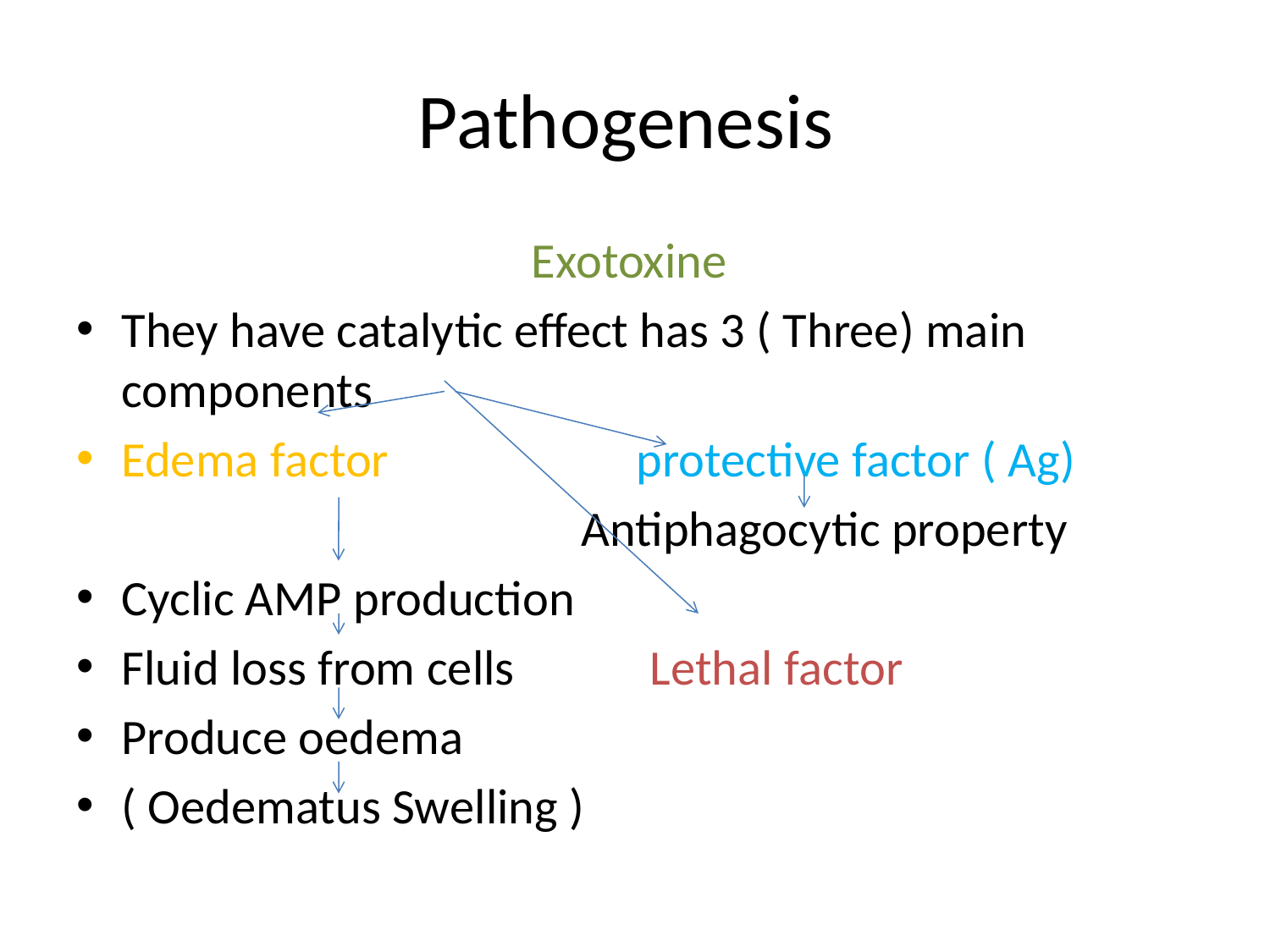

# Pathogenesis
Exotoxine
They have catalytic effect has 3 ( Three) main           components
Edema factor                      protective factor ( Ag)
                                             Antiphagocytic property
Cyclic AMP production
Fluid loss from cells            Lethal factor
Produce oedema
( Oedematus Swelling )